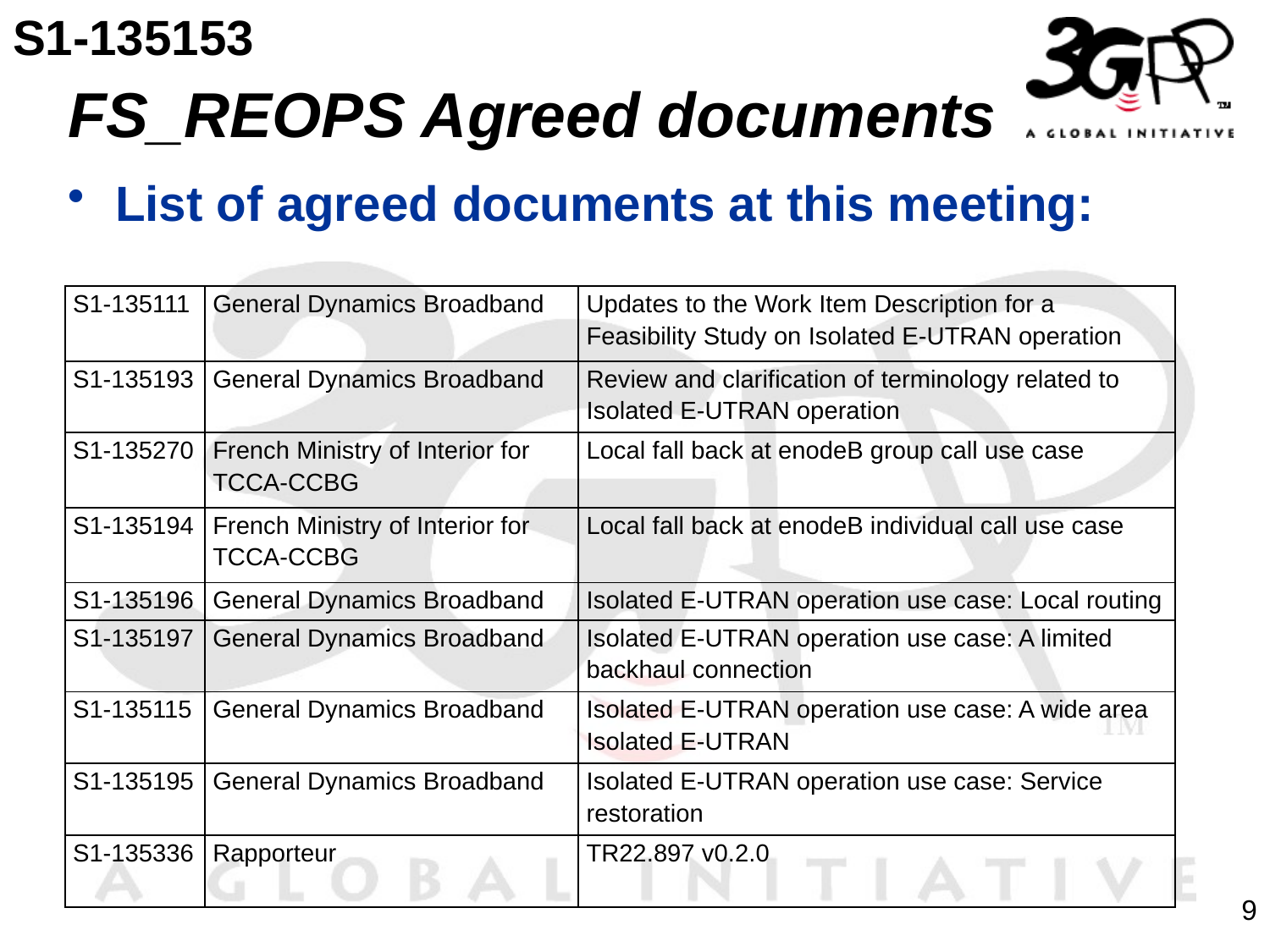

S1-135153
# FS_REOPS Agreed documents
List of agreed documents at this meeting:

| S1-135111 | General Dynamics Broadband | Updates to the Work Item Description for a Feasibility Study on Isolated E-UTRAN operation |
| --- | --- | --- |
| S1-135193 | General Dynamics Broadband | Review and clarification of terminology related to Isolated E-UTRAN operation |
| S1-135270 | French Ministry of Interior for TCCA-CCBG | Local fall back at enodeB group call use case |
| S1-135194 | French Ministry of Interior for TCCA-CCBG | Local fall back at enodeB individual call use case |
| S1-135196 | General Dynamics Broadband | Isolated E-UTRAN operation use case: Local routing |
| S1-135197 | General Dynamics Broadband | Isolated E-UTRAN operation use case: A limited backhaul connection |
| S1-135115 | General Dynamics Broadband | Isolated E-UTRAN operation use case: A wide area Isolated E-UTRAN |
| S1-135195 | General Dynamics Broadband | Isolated E-UTRAN operation use case: Service restoration |
| S1-135336 | Rapporteur | TR22.897 v0.2.0 |
9